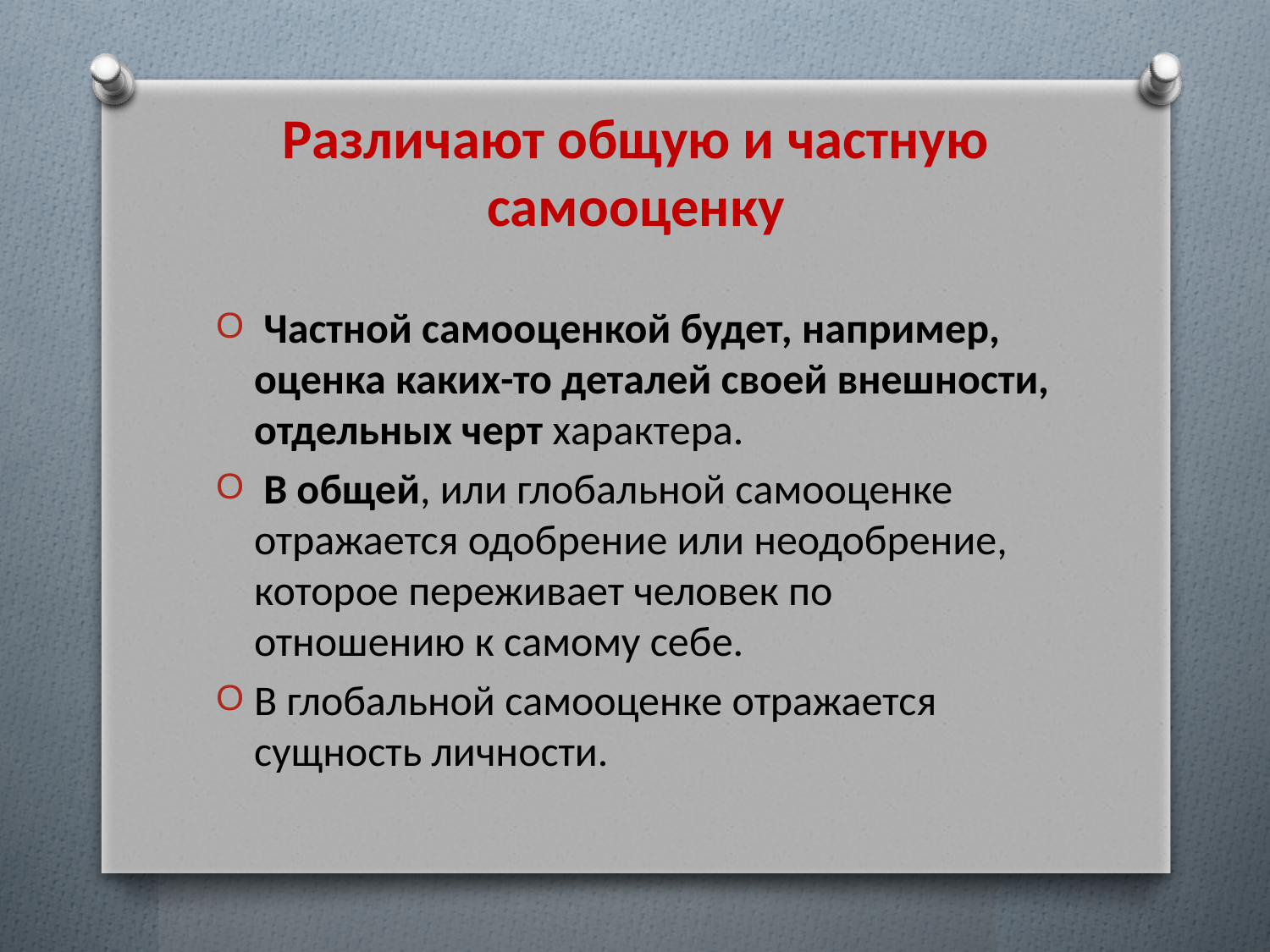

# Различают общую и частную самооценку
 Частной самооценкой будет, например, оценка каких-то деталей своей внешности, отдельных черт характера.
 В общей, или глобальной самооценке отражается одобрение или неодобрение, которое переживает человек по отношению к самому себе.
В глобальной самооценке отражается сущность личности.